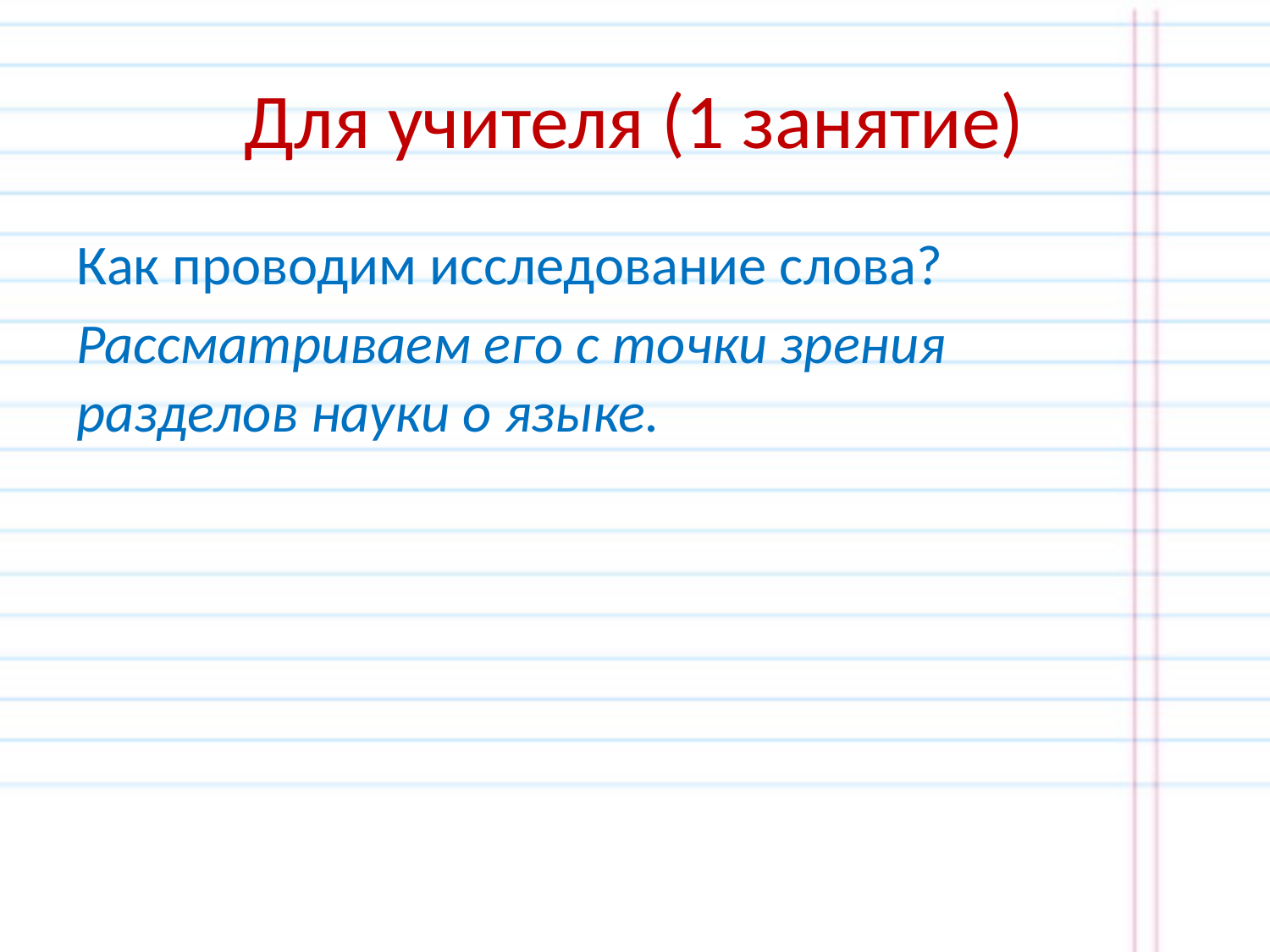

# Для учителя (1 занятие)
Как проводим исследование слова?
Рассматриваем его с точки зрения разделов науки о языке.